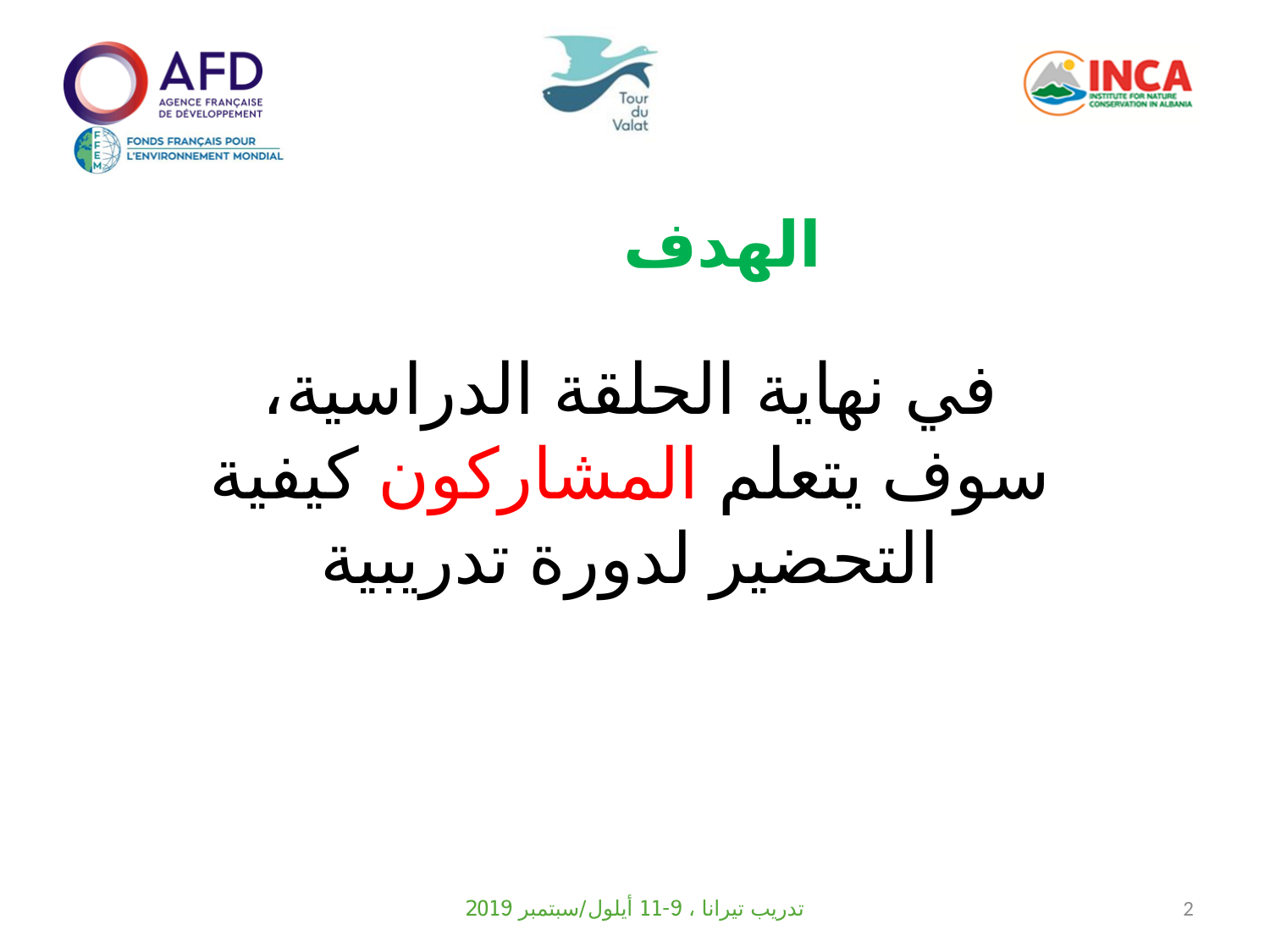

الهدف
في نهاية الحلقة الدراسية، سوف يتعلم المشاركون كيفية التحضير لدورة تدريبية
تدريب تيرانا ، 9-11 أيلول/سبتمبر 2019
2